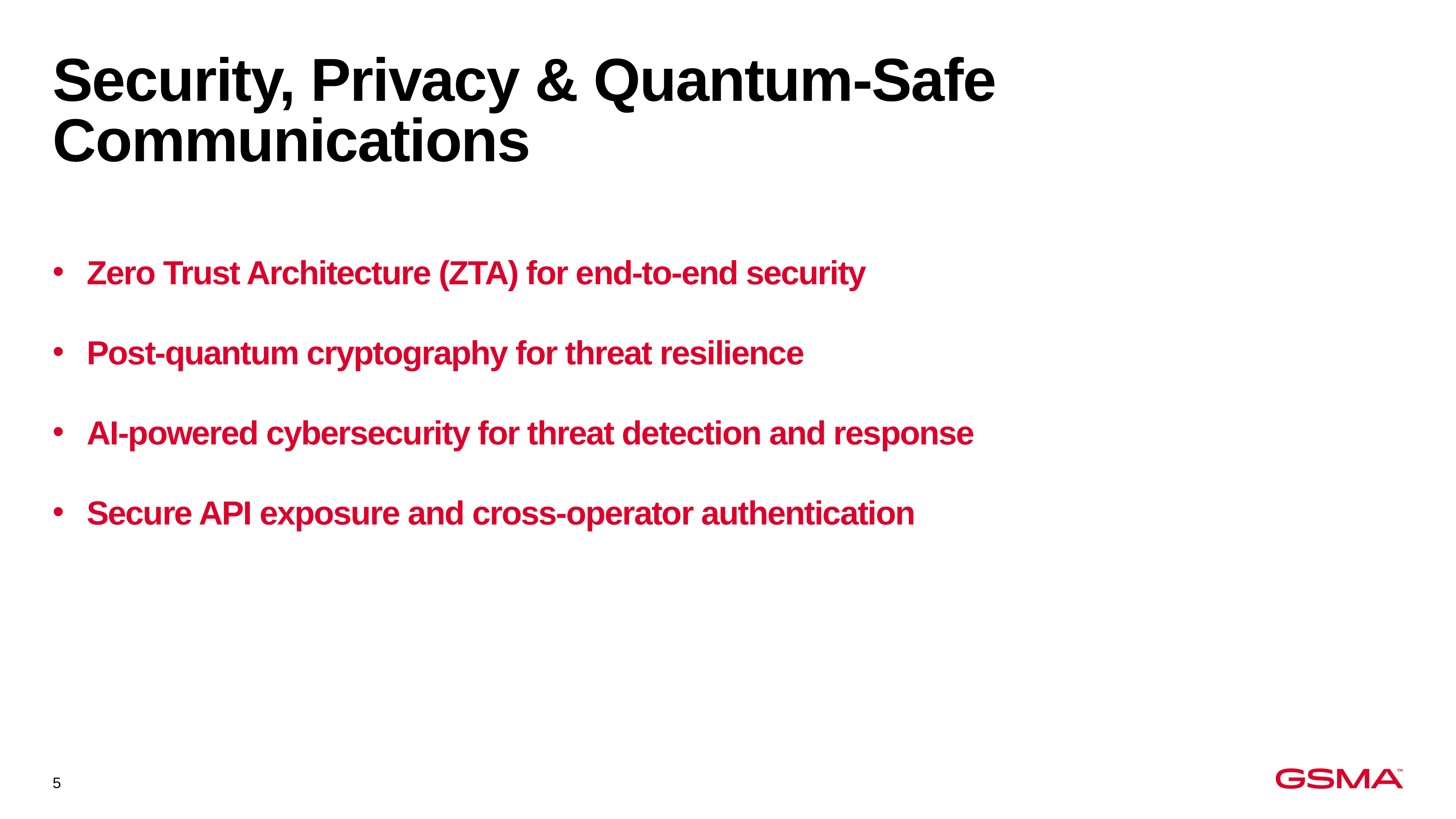

# Security, Privacy & Quantum-Safe Communications
Zero Trust Architecture (ZTA) for end-to-end security
Post-quantum cryptography for threat resilience
AI-powered cybersecurity for threat detection and response
Secure API exposure and cross-operator authentication
5